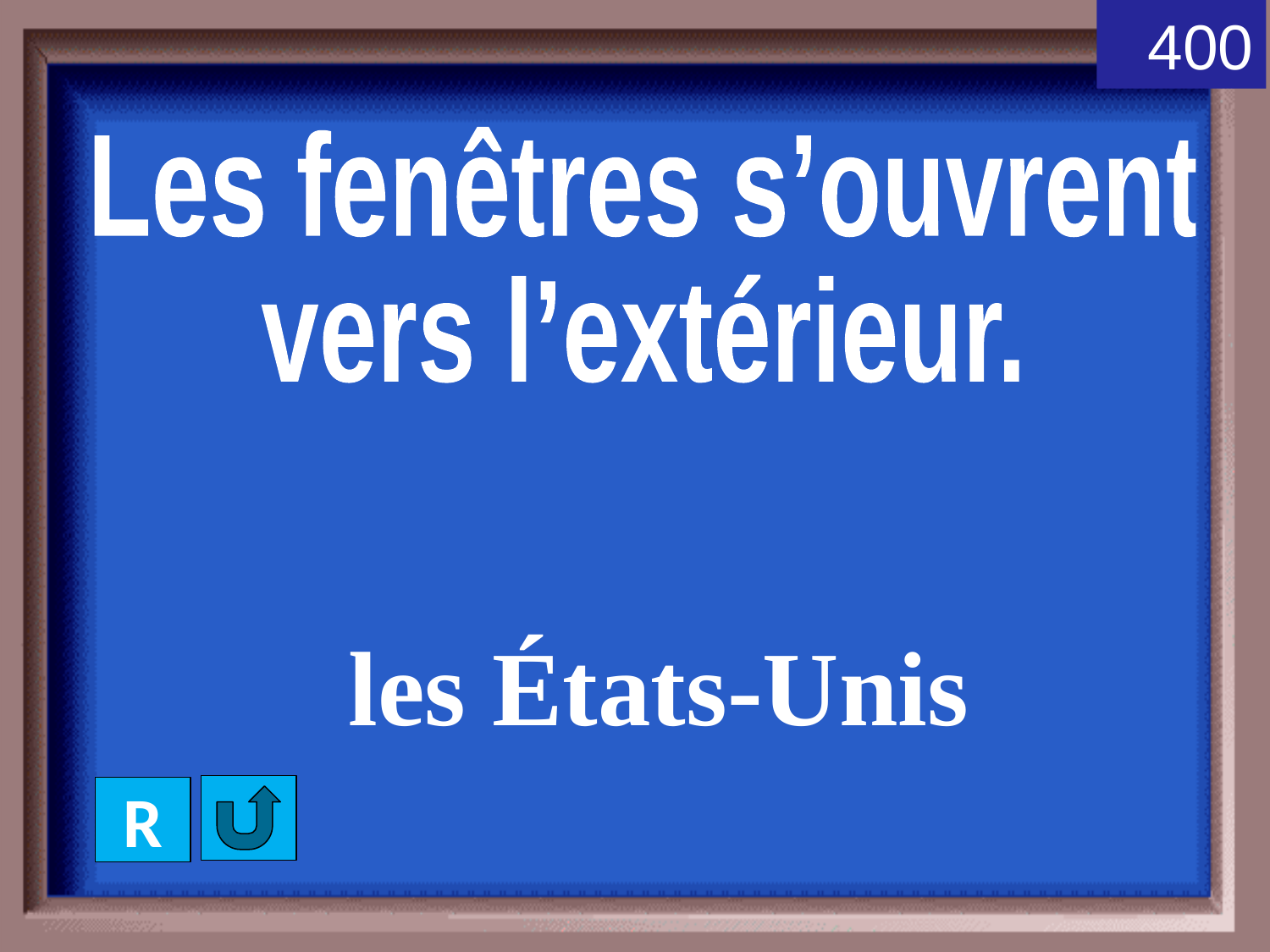

400
Les fenêtres s’ouvrent
vers l’extérieur.

les États-Unis

R